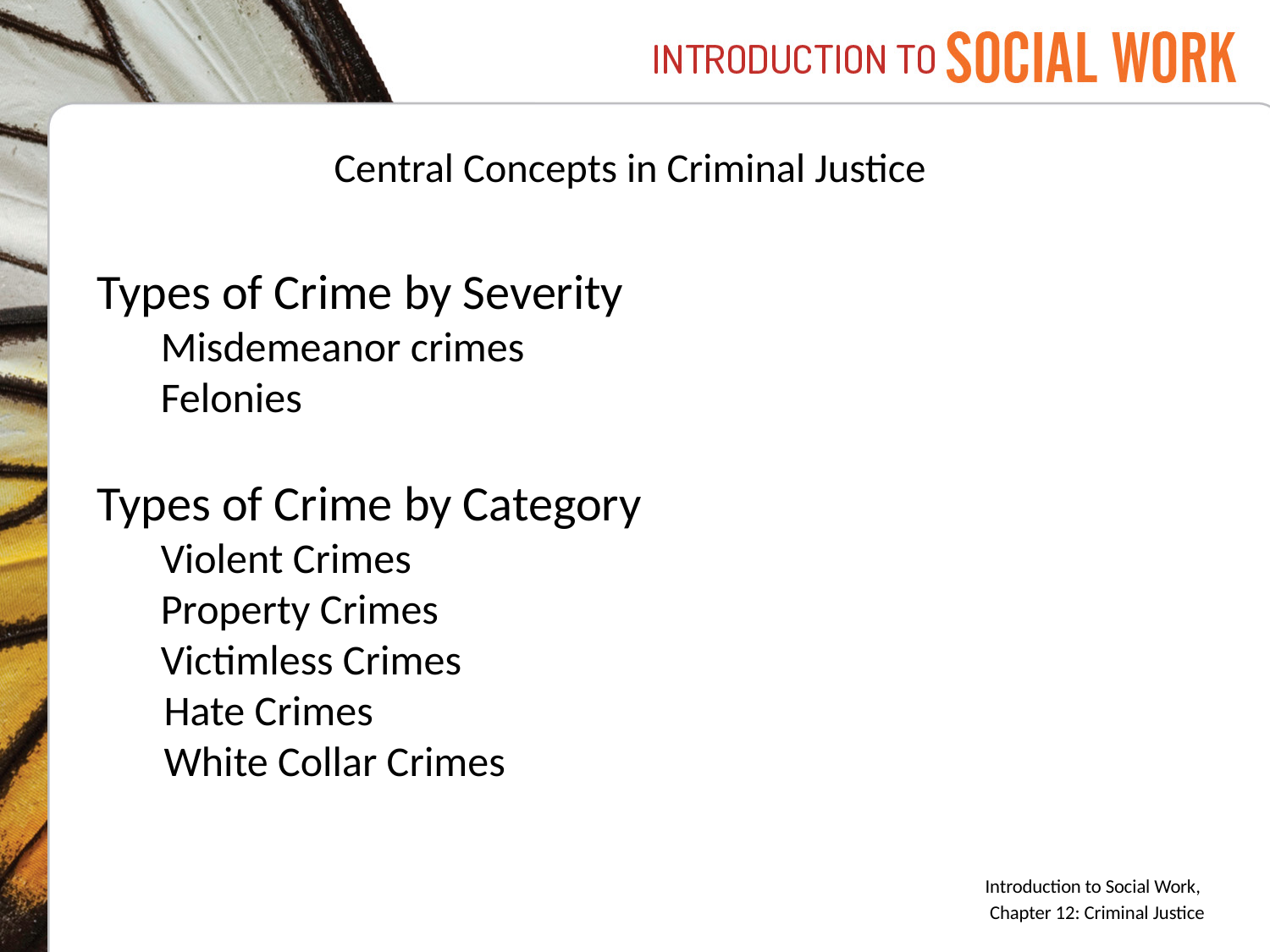

# Central Concepts in Criminal Justice

Types of Crime by Severity
Misdemeanor crimes
Felonies

Types of Crime by Category
Violent Crimes
Property Crimes
Victimless Crimes
       Hate Crimes
       White Collar Crimes
Introduction to Social Work,
Chapter 12: Criminal Justice